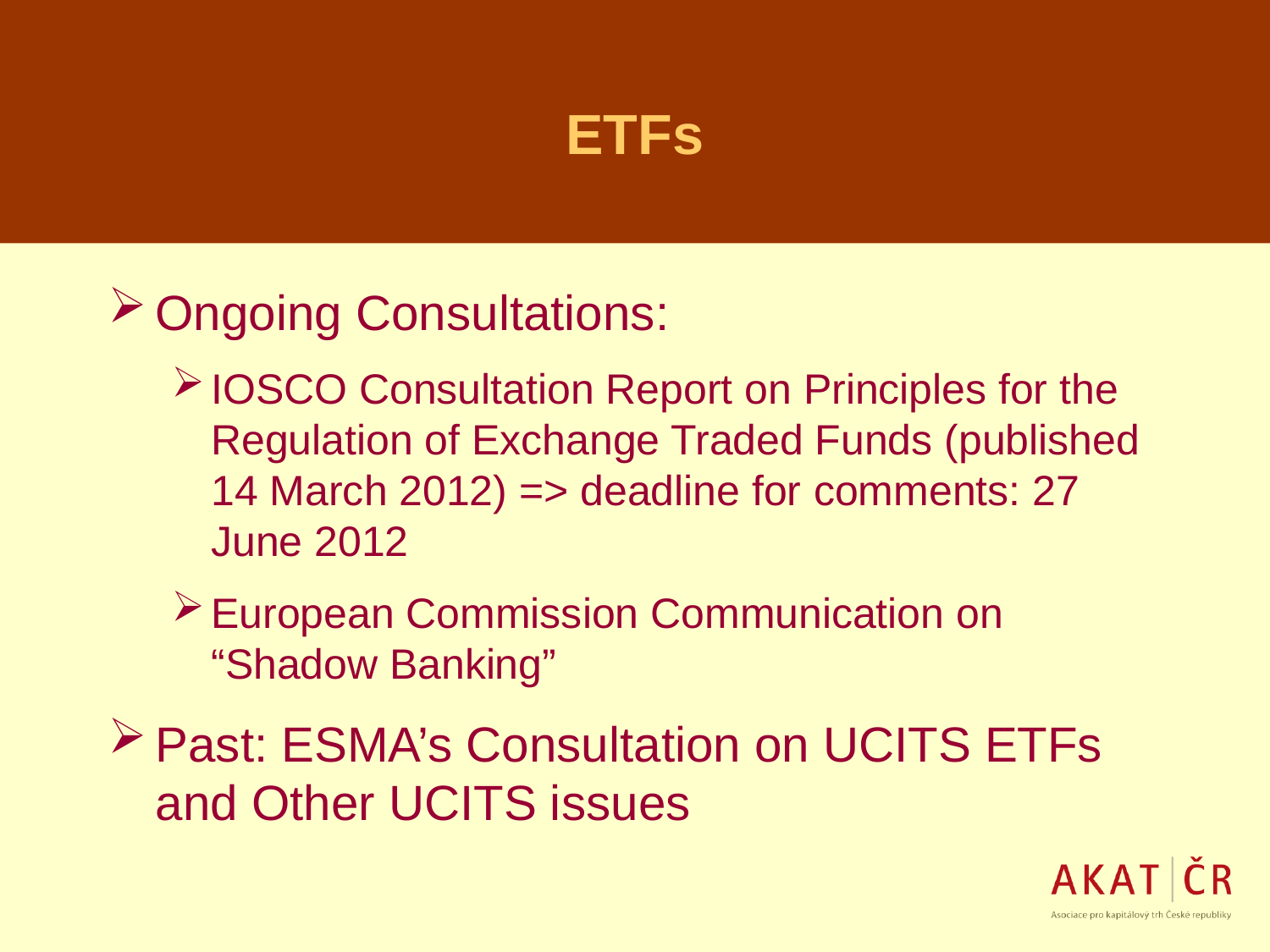

# ETFs
Ongoing Consultations:
IOSCO Consultation Report on Principles for the Regulation of Exchange Traded Funds (published 14 March 2012) => deadline for comments: 27 June 2012
European Commission Communication on “Shadow Banking”
Past: ESMA’s Consultation on UCITS ETFs and Other UCITS issues